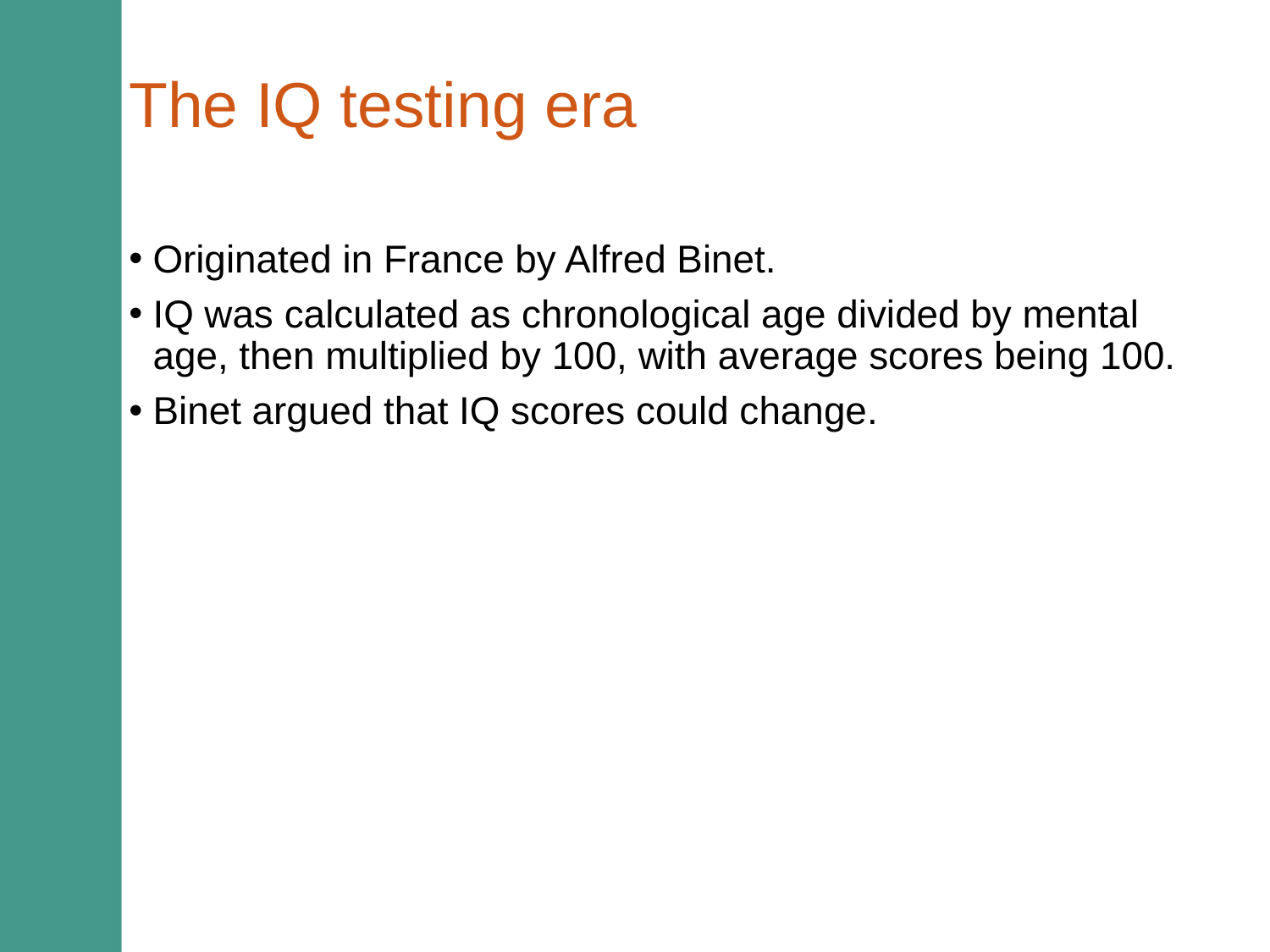

# The IQ testing era
Originated in France by Alfred Binet.
IQ was calculated as chronological age divided by mental age, then multiplied by 100, with average scores being 100.
Binet argued that IQ scores could change.